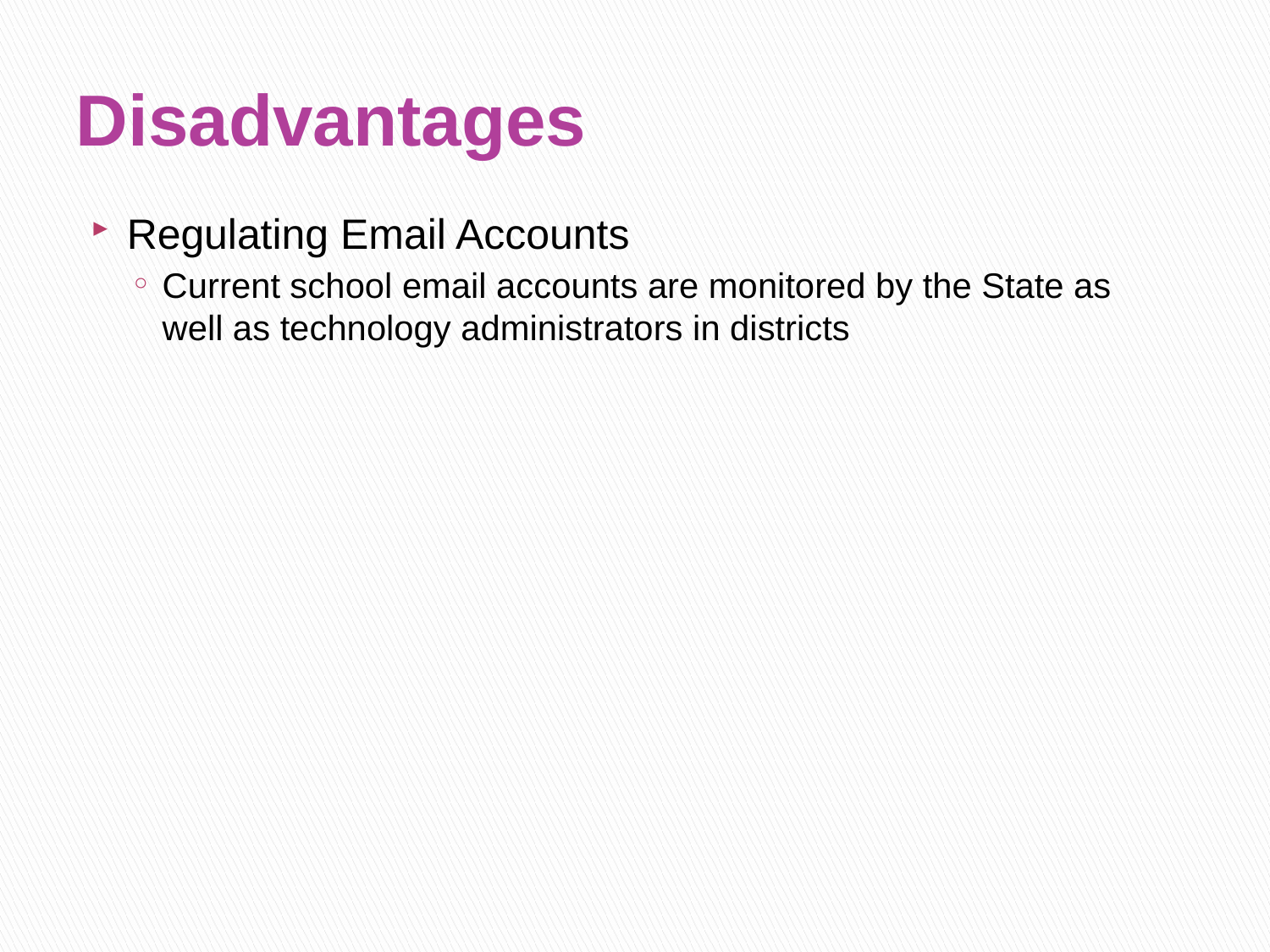

# Disadvantages
Regulating Email Accounts
Current school email accounts are monitored by the State as well as technology administrators in districts